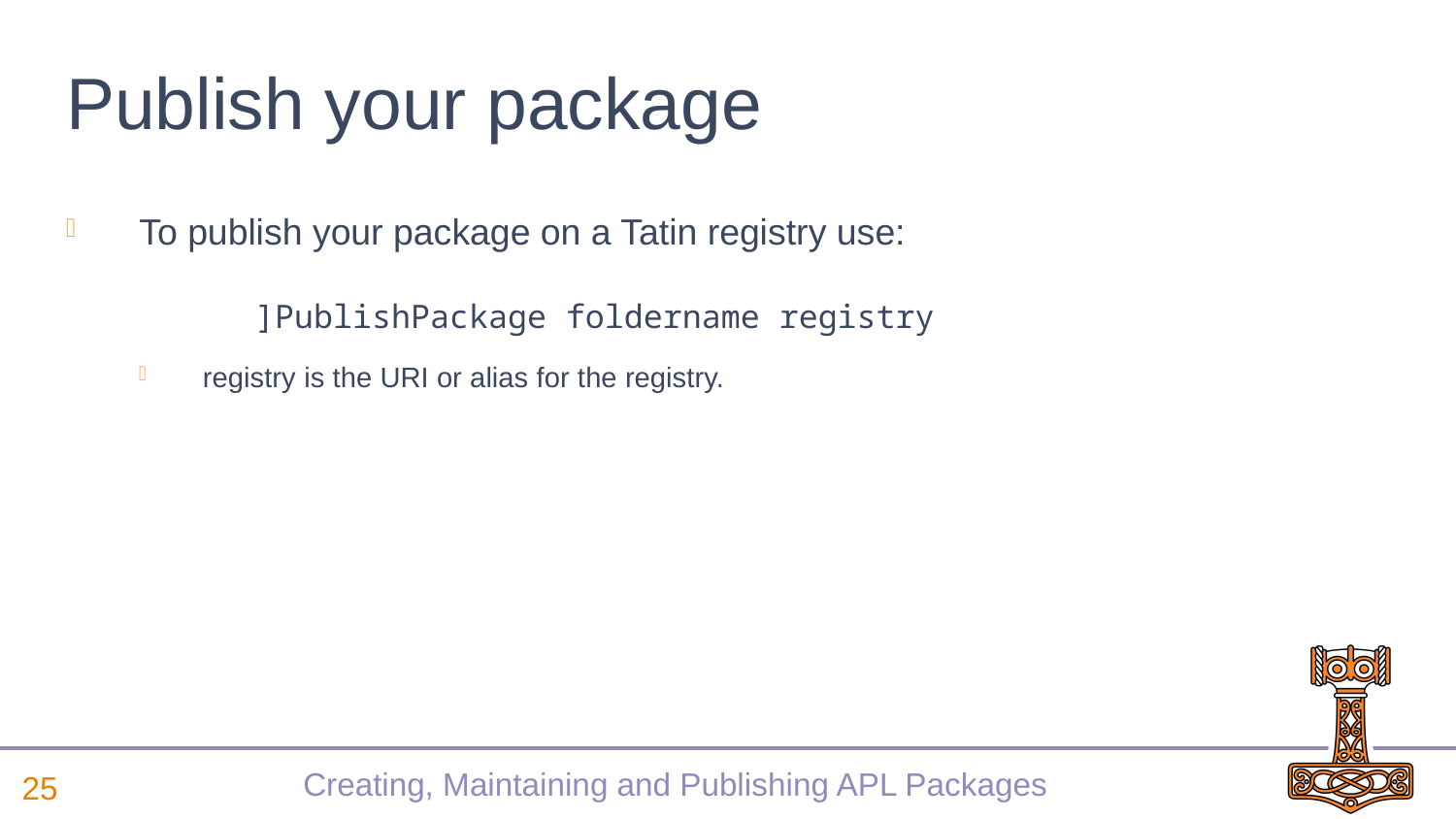

# Publish your package
To publish your package on a Tatin registry use:
      ]PublishPackage foldername registry
registry is the URI or alias for the registry.